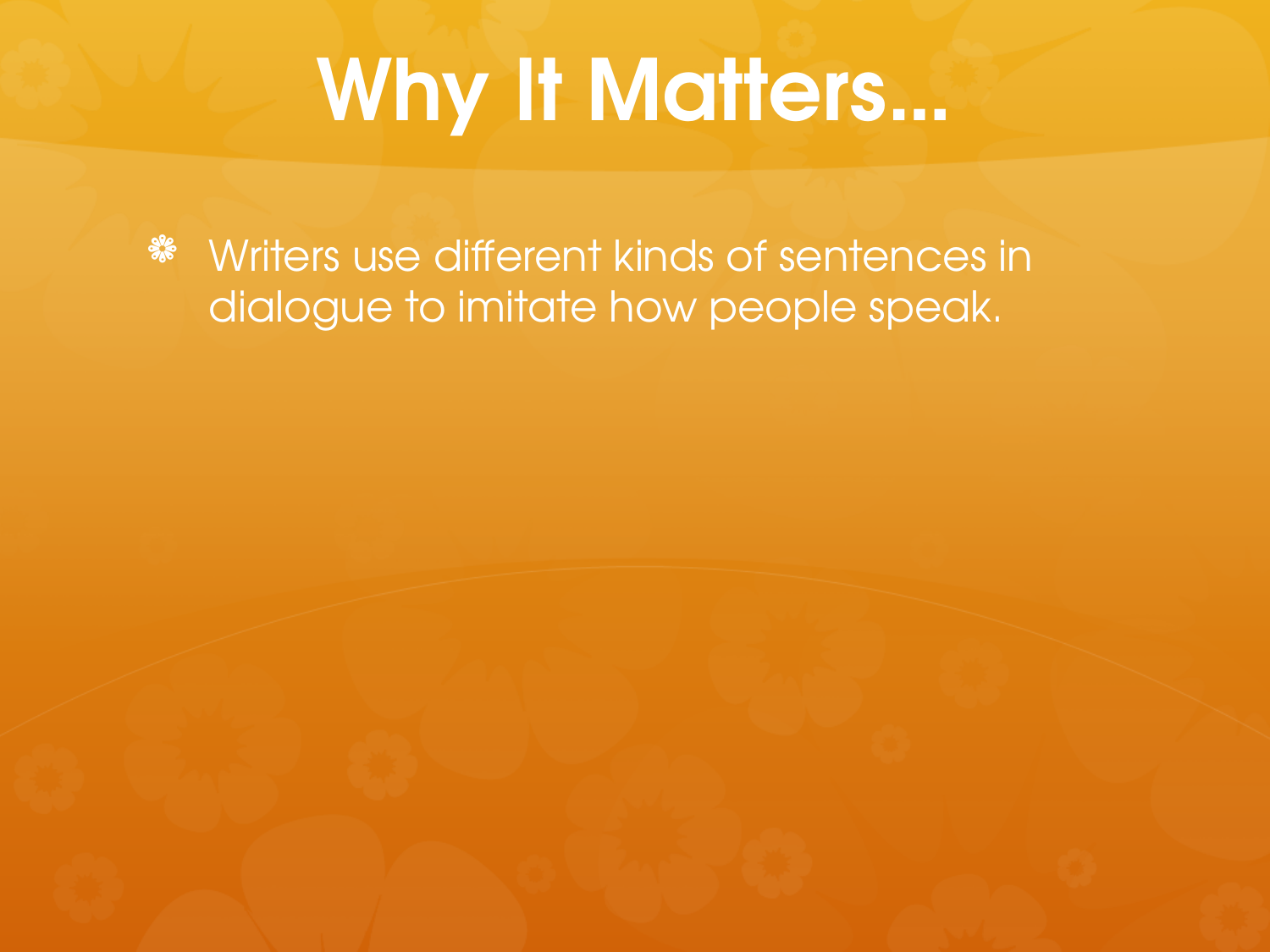

# Why It Matters…
Writers use different kinds of sentences in dialogue to imitate how people speak.